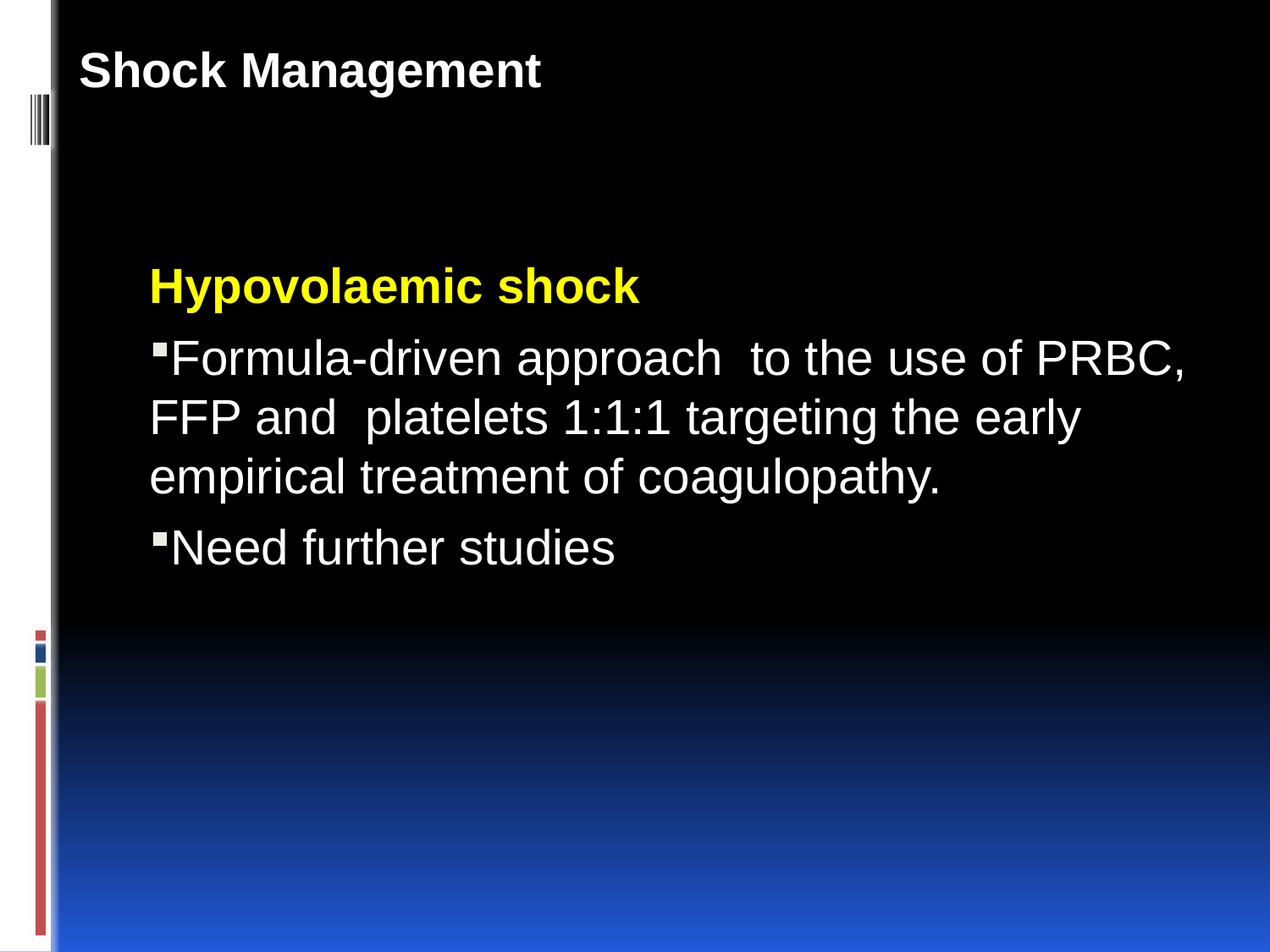

Shock Management
Hypovolaemic shock
Formula-driven approach  to the use of PRBC, FFP and  platelets 1:1:1 targeting the early empirical treatment of coagulopathy.
Need further studies